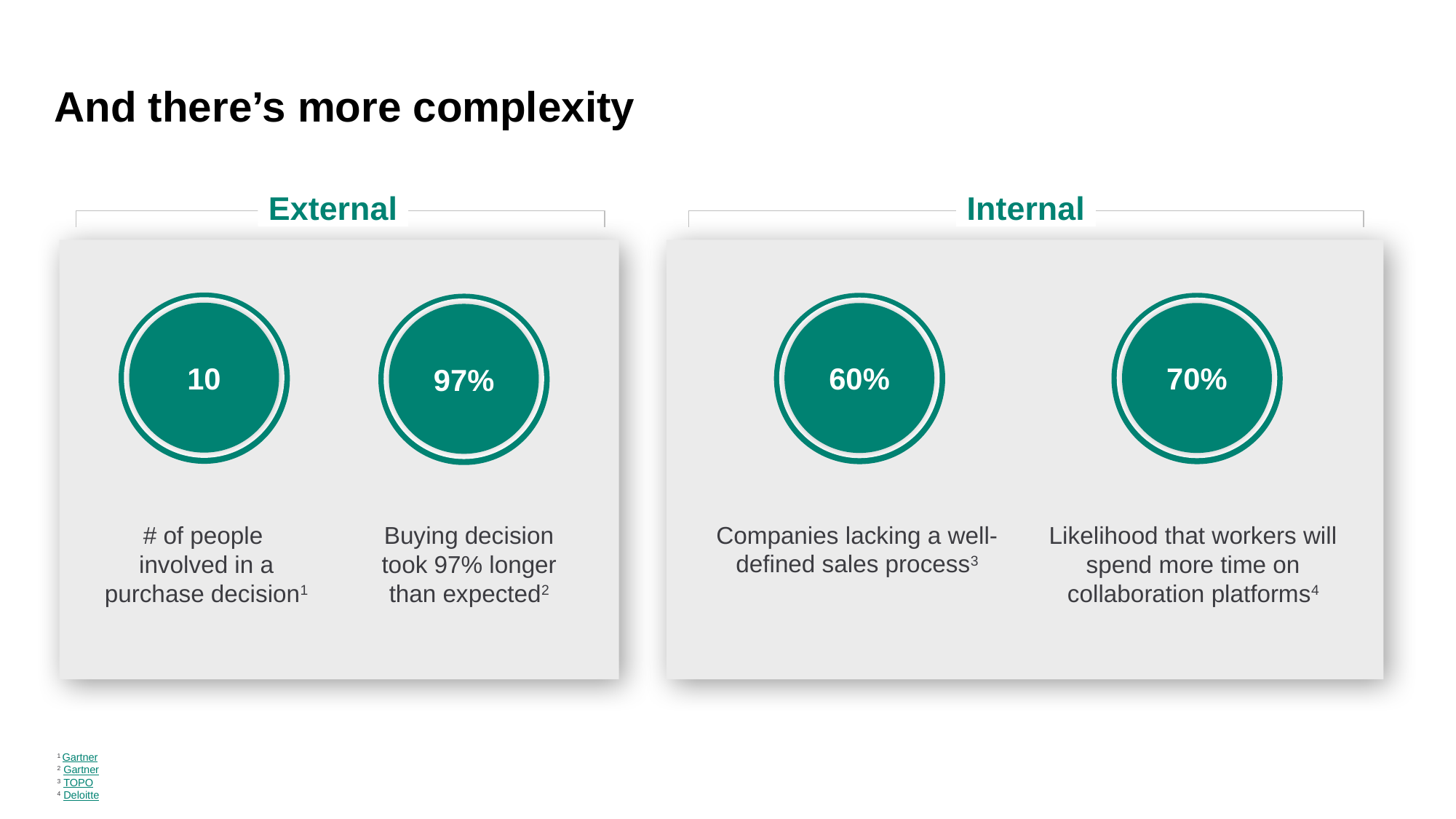

# And there’s more complexity
External

Internal

10

60%

70%

97%
Companies lacking a well-defined sales process3
Buying decision took 97% longer than expected2
# of people involved in a purchase decision1
Likelihood that workers will spend more time on collaboration platforms4
1 Gartner
2 Gartner
3 TOPO
4 Deloitte